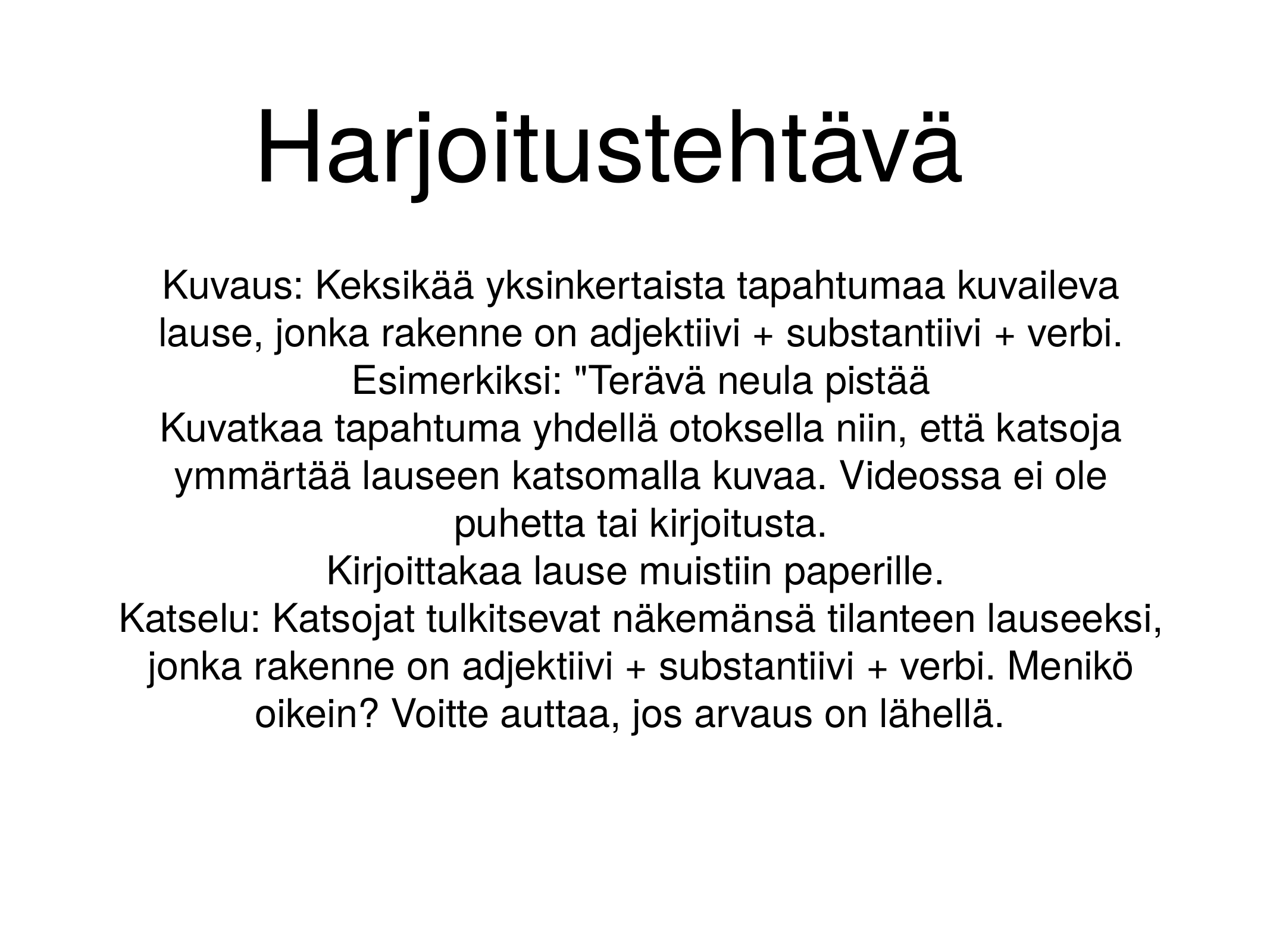

Harjoitustehtävä
Kuvaus: Keksikää yksinkertaista tapahtumaa kuvaileva lause, jonka rakenne on adjektiivi + substantiivi + verbi. Esimerkiksi: "Terävä neula pistää
Kuvatkaa tapahtuma yhdellä otoksella niin, että katsoja ymmärtää lauseen katsomalla kuvaa. Videossa ei ole puhetta tai kirjoitusta.
Kirjoittakaa lause muistiin paperille.
Katselu: Katsojat tulkitsevat näkemänsä tilanteen lauseeksi, jonka rakenne on adjektiivi + substantiivi + verbi. Menikö oikein? Voitte auttaa, jos arvaus on lähellä.